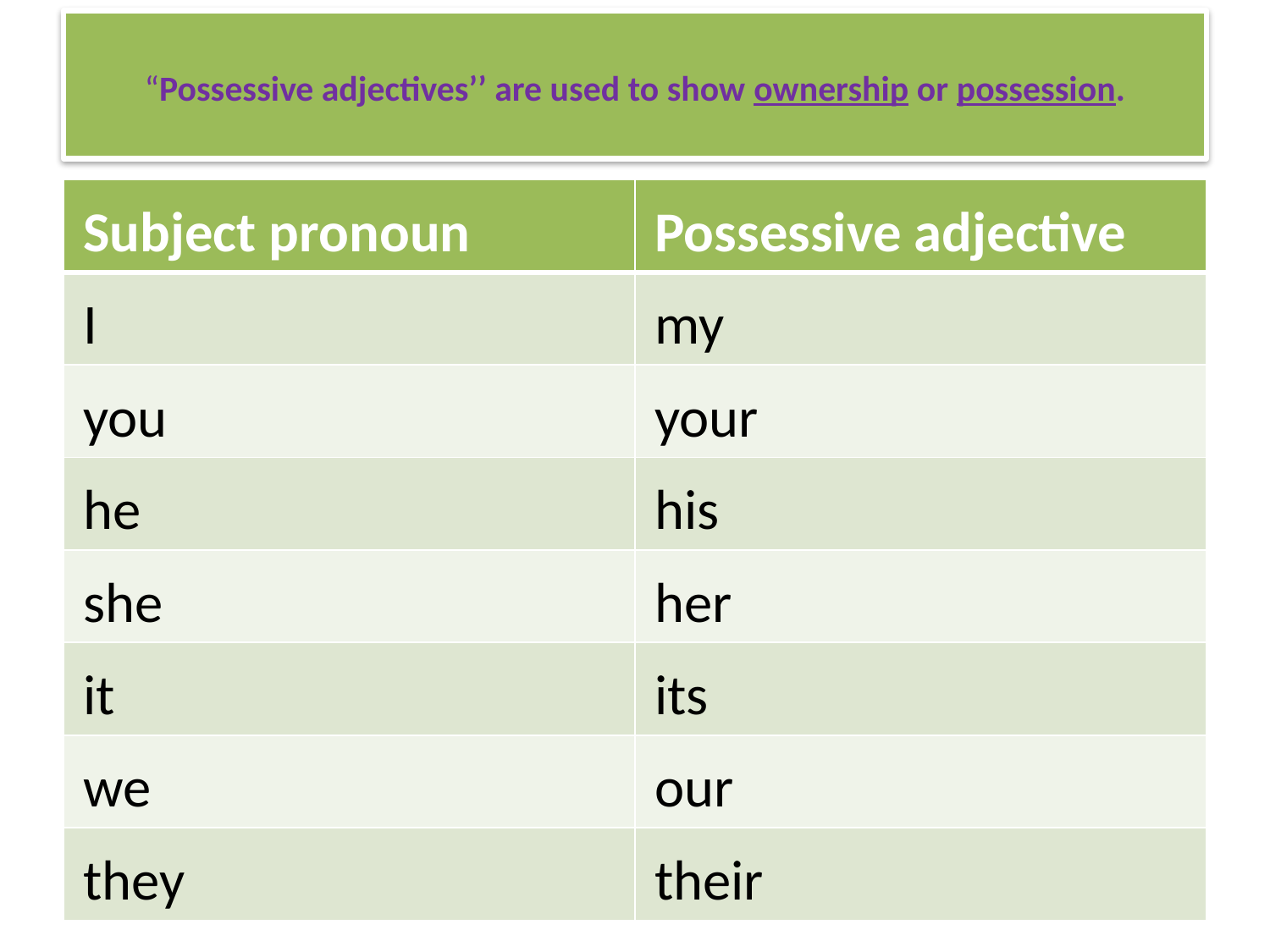

# “Possessive adjectives’’ are used to show ownership or possession.
| Subject pronoun | Possessive adjective |
| --- | --- |
| I | my |
| you | your |
| he | his |
| she | her |
| it | its |
| we | our |
| they | their |